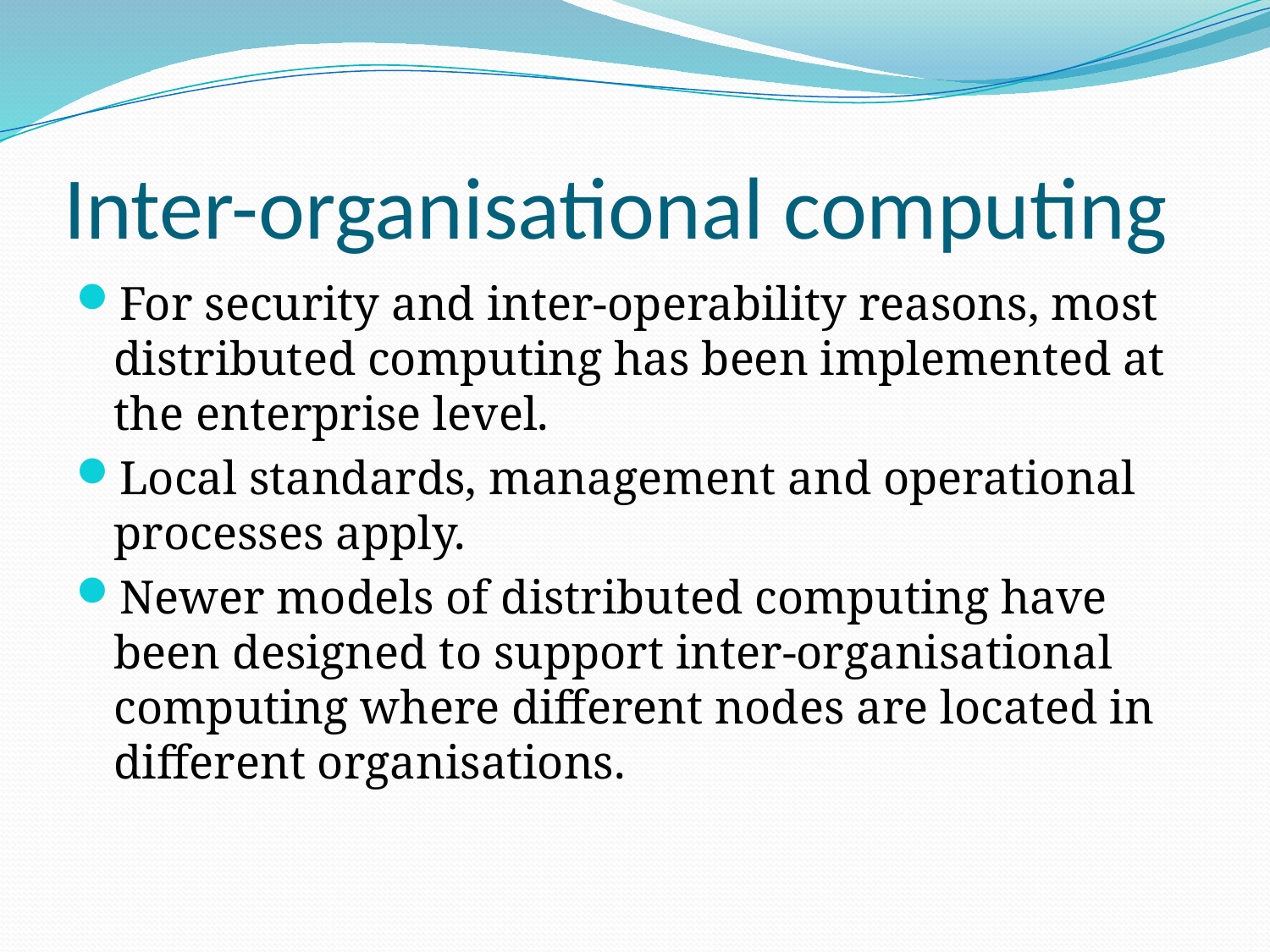

# Inter-organisational computing
For security and inter-operability reasons, most distributed computing has been implemented at the enterprise level.
Local standards, management and operational processes apply.
Newer models of distributed computing have been designed to support inter-organisational computing where different nodes are located in different organisations.